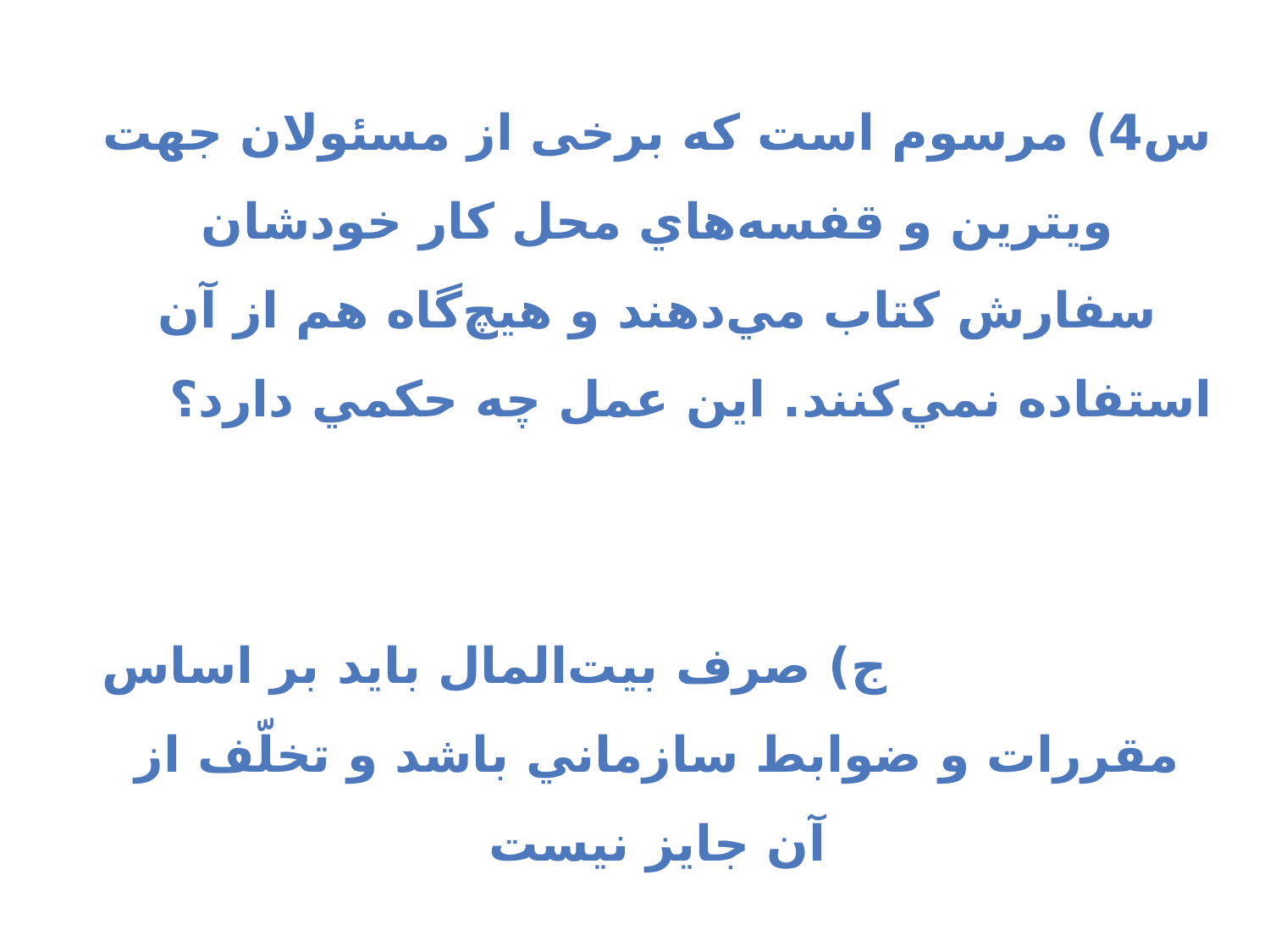

# س4) مرسوم است که برخی از مسئولان جهت ويترين و قفسه‌هاي محل كار خودشان سفارش كتاب مي‌دهند و هيچ‌گاه هم از آن استفاده نمي‌كنند. اين عمل چه حكمي دارد؟                                                                                                                                                            ج) صرف بيت‌المال بايد بر اساس مقررات و ضوابط سازماني باشد و تخلّف از آن جايز نيست